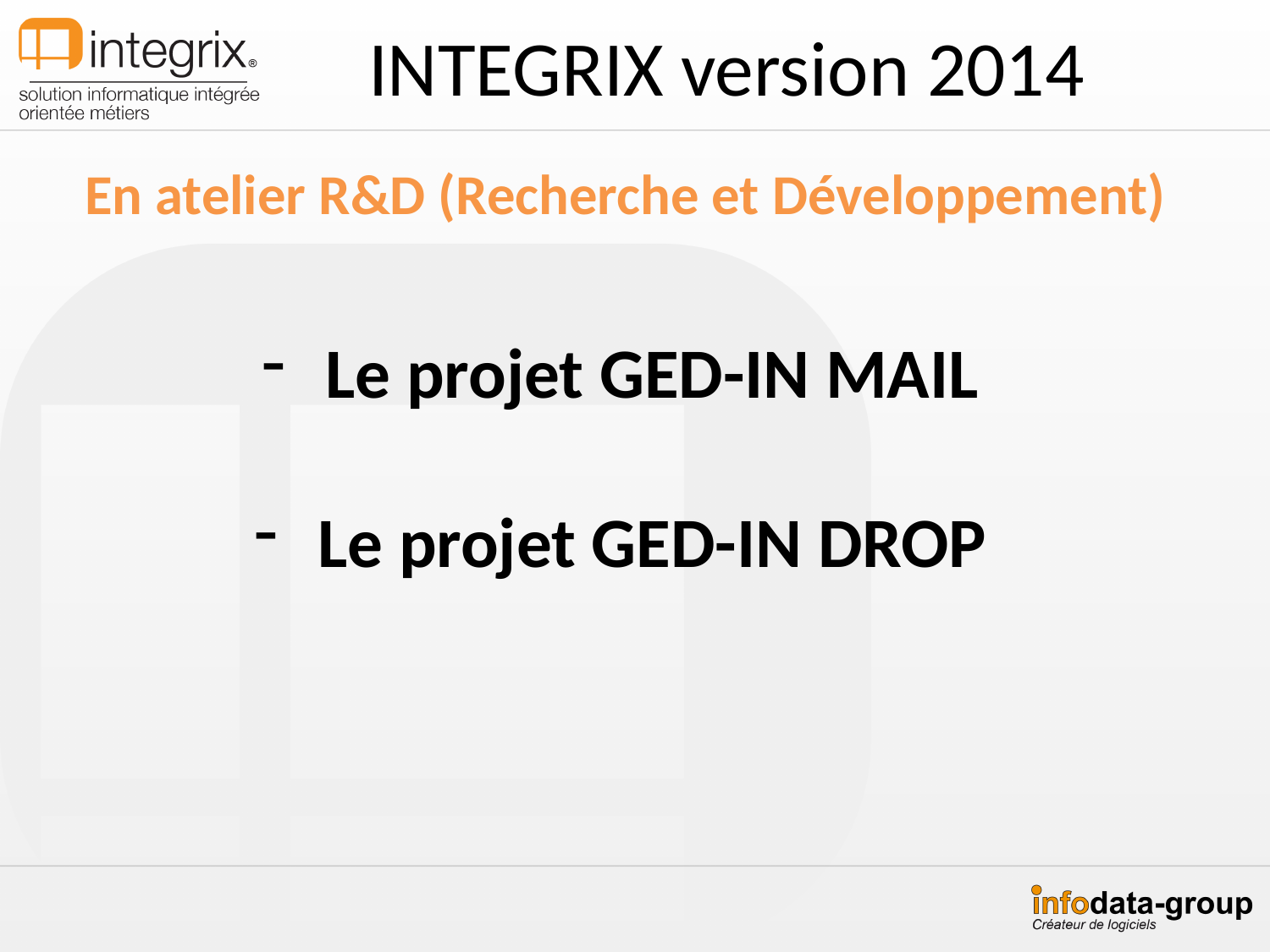

INTEGRIX version 2014

En atelier R&D (Recherche et Développement)

Le projet GED-IN MAIL

Le projet GED-IN DROP